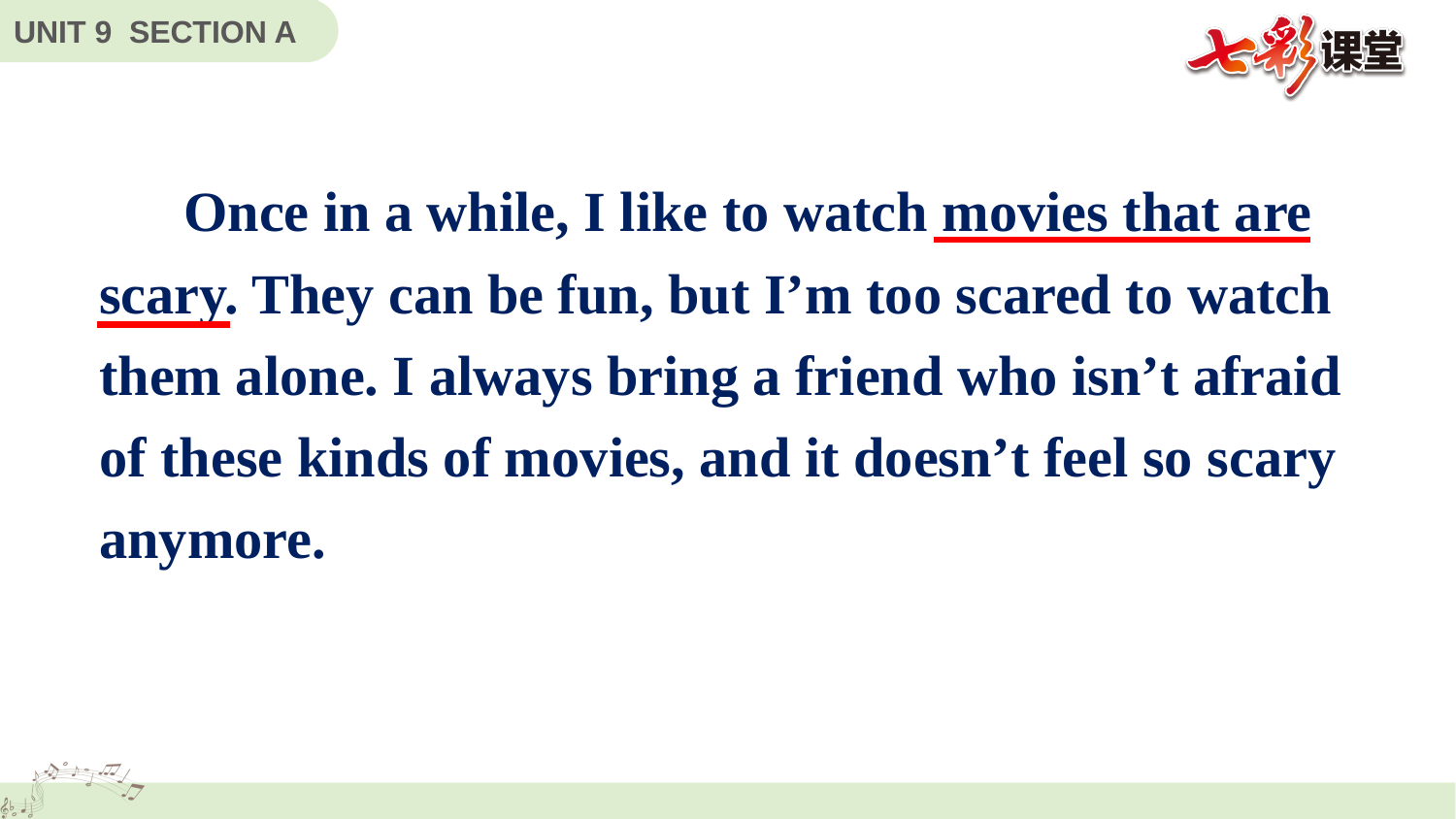

Once in a while, I like to watch movies that are scary. They can be fun, but I’m too scared to watch them alone. I always bring a friend who isn’t afraid of these kinds of movies, and it doesn’t feel so scary anymore.